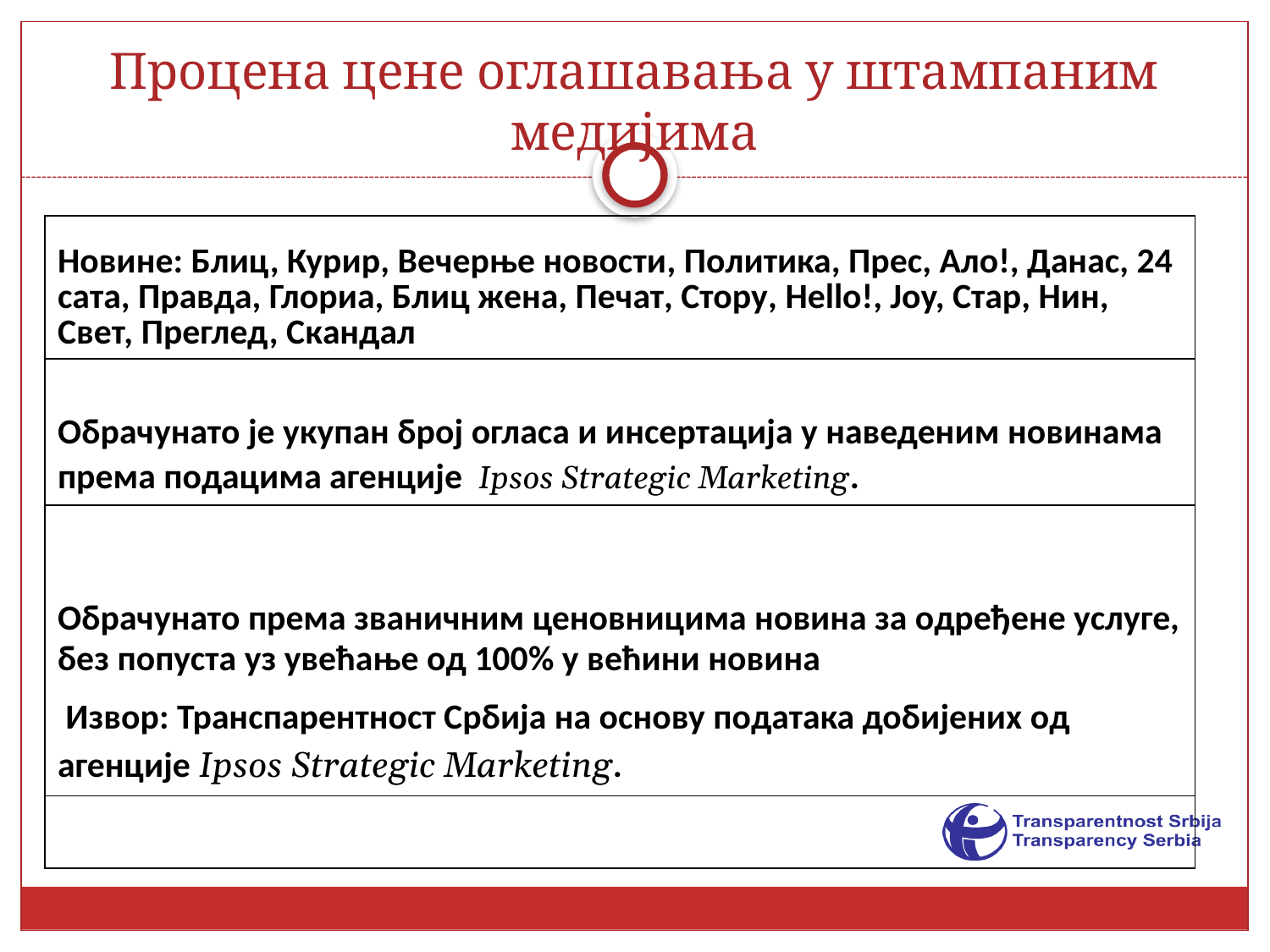

# Процена цене оглашавања у штампаним медијима
| Новине: Блиц, Курир, Вечерње новости, Политика, Прес, Ало!, Данас, 24 сата, Правда, Глориа, Блиц жена, Печат, Сторy, Hello!, Јоy, Стар, Нин, Свет, Преглед, Скандал |
| --- |
| Обрачунато је укупан број огласа и инсертација у наведеним новинама према подацима агенције  Ipsos Strategic Marketing. |
| Обрачунато према званичним ценовницима новина за одређене услуге, без попуста уз увећање од 100% у већини новина Извор: Транспарентност Србија на основу података добијених од агенције Ipsos Strategic Marketing. |
|  |